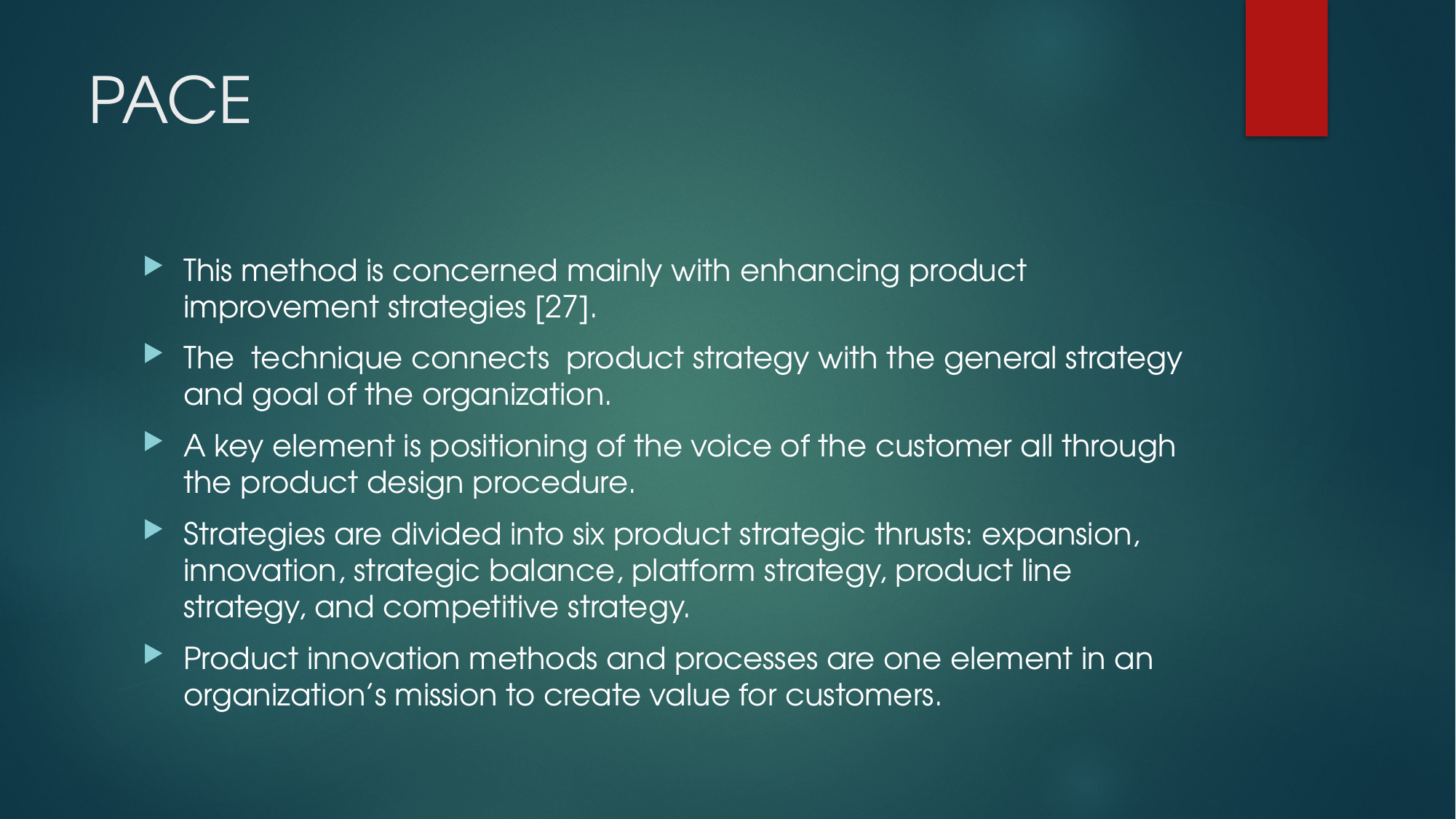

# PACE
This method is concerned mainly with enhancing product improvement strategies [27].
The  technique connects  product strategy with the general strategy and goal of the organization.
A key element is positioning of the voice of the customer all through the product design procedure.
Strategies are divided into six product strategic thrusts: expansion, innovation, strategic balance, platform strategy, product line strategy, and competitive strategy.
Product innovation methods and processes are one element in an organization’s mission to create value for customers.